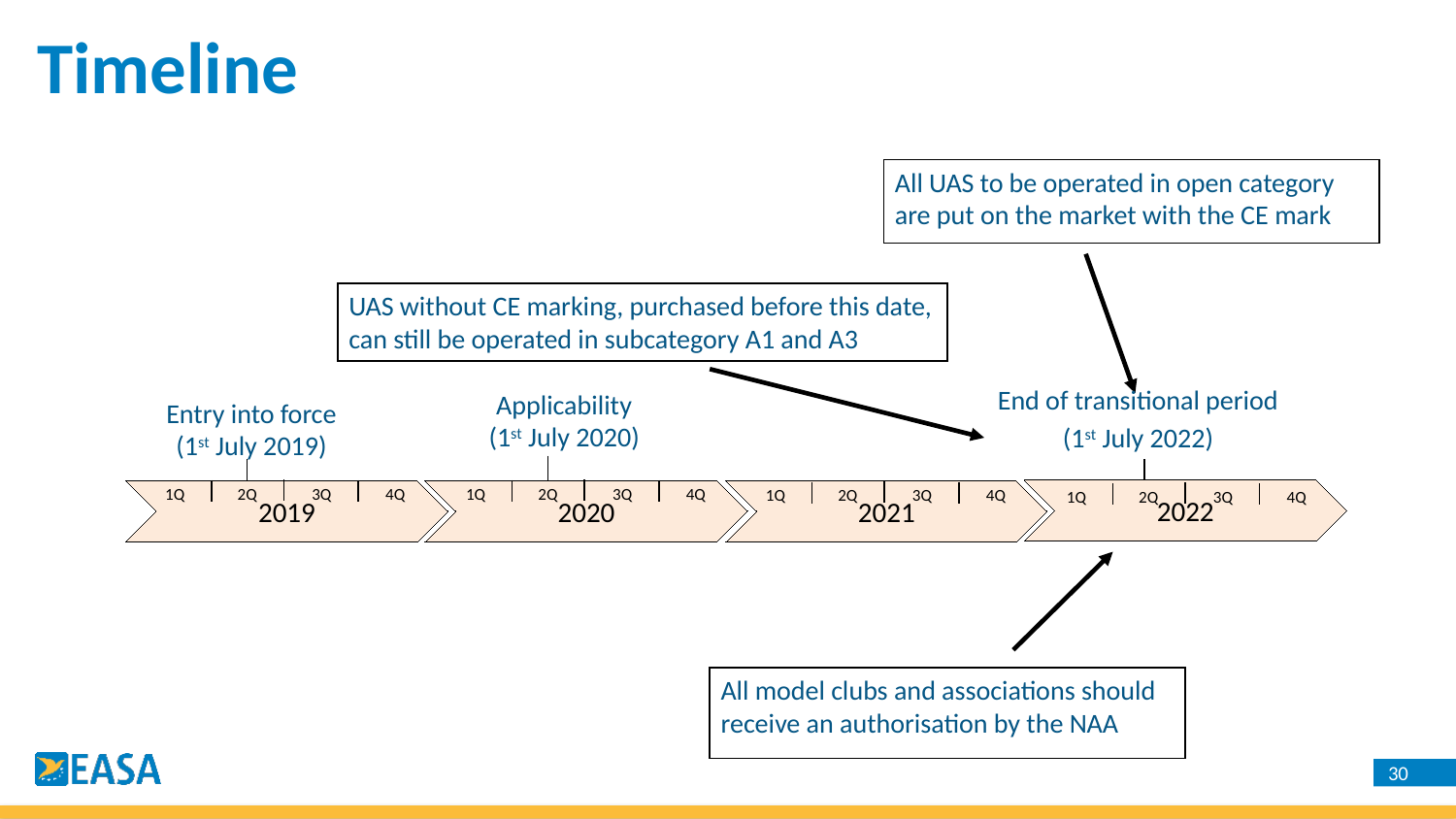

Timeline
All UAS to be operated in open category are put on the market with the CE mark
UAS without CE marking, purchased before this date, can still be operated in subcategory A1 and A3
End of transitional period
(1st July 2022)

Applicability (1st July 2020)

Entry into force (1st July 2019)
1Q
2Q
3Q
4Q
1Q
2Q
3Q
4Q
1Q
2Q
3Q
4Q
1Q
2Q
3Q
4Q
2022
2021
2019
2020
All model clubs and associations should receive an authorisation by the NAA